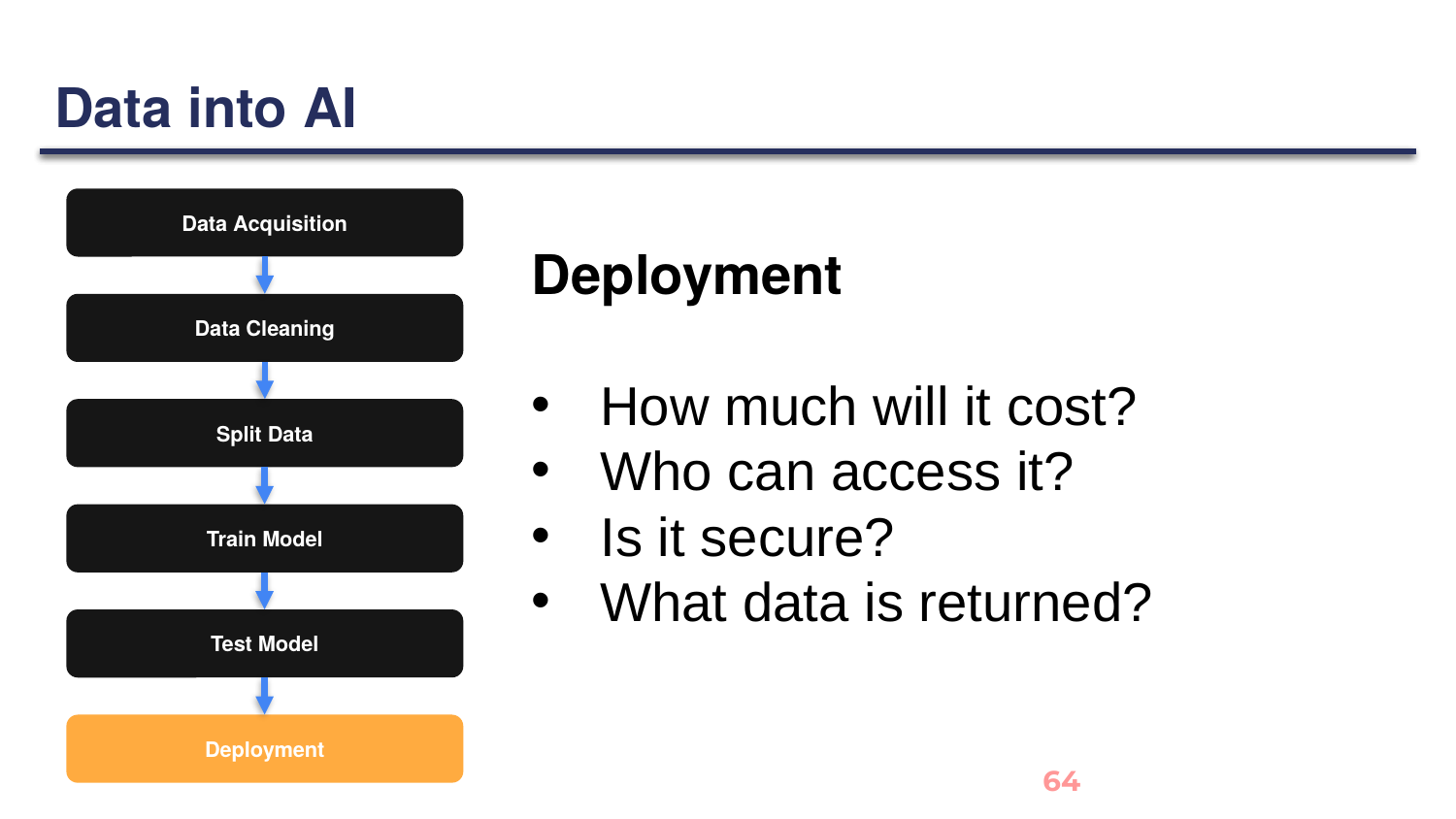

Data into AI
Data Acquisition

Deployment

How much will it cost?
Who can access it?
Is it secure?
What data is returned?
Data Cleaning
Split Data
Train Model
Test Model
Deployment
64